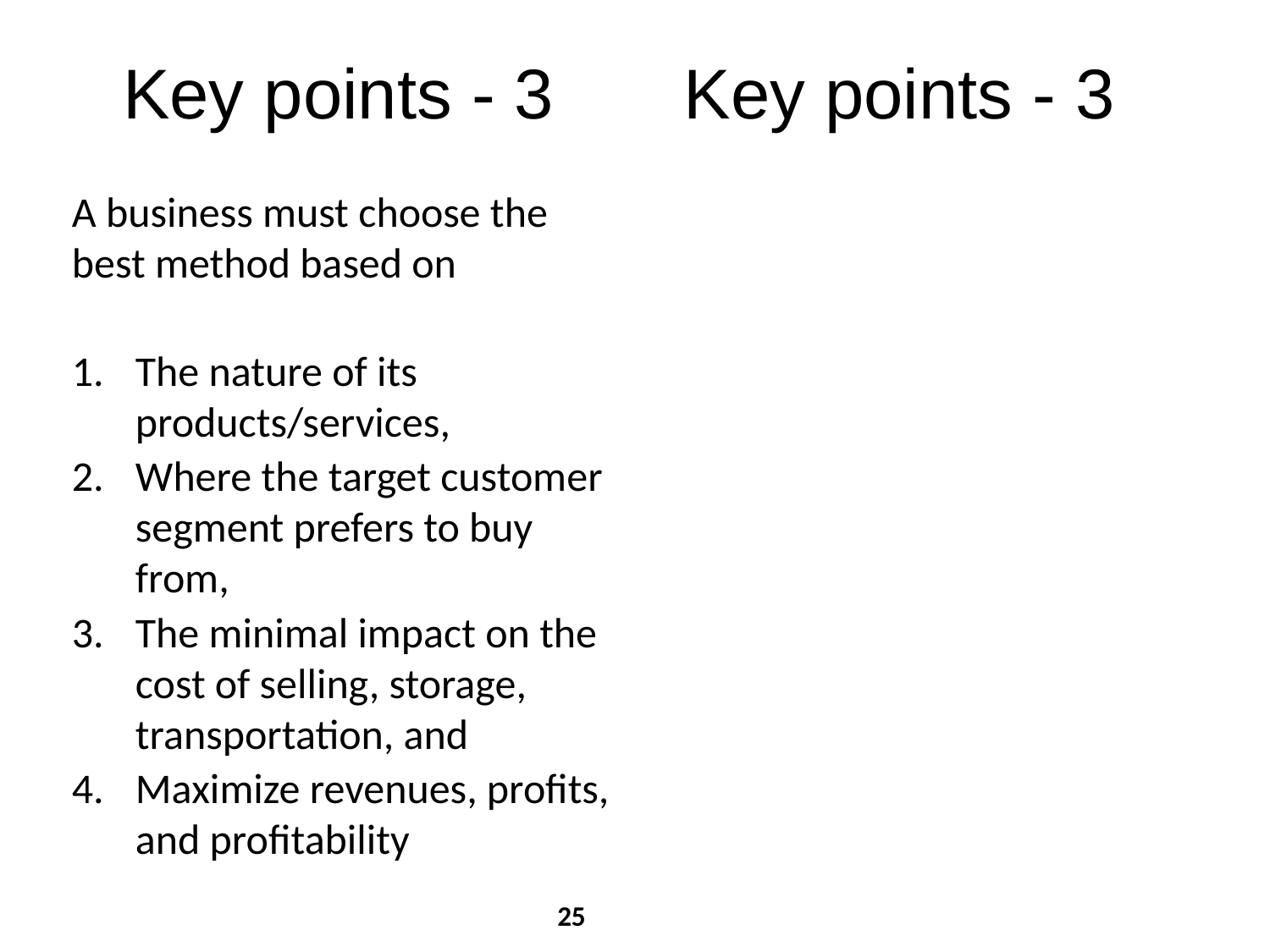

Key points - 3
Key points - 3
A business must choose the best method based on

The nature of its products/services,
Where the target customer segment prefers to buy from,
The minimal impact on the cost of selling, storage, transportation, and
Maximize revenues, profits, and profitability

25